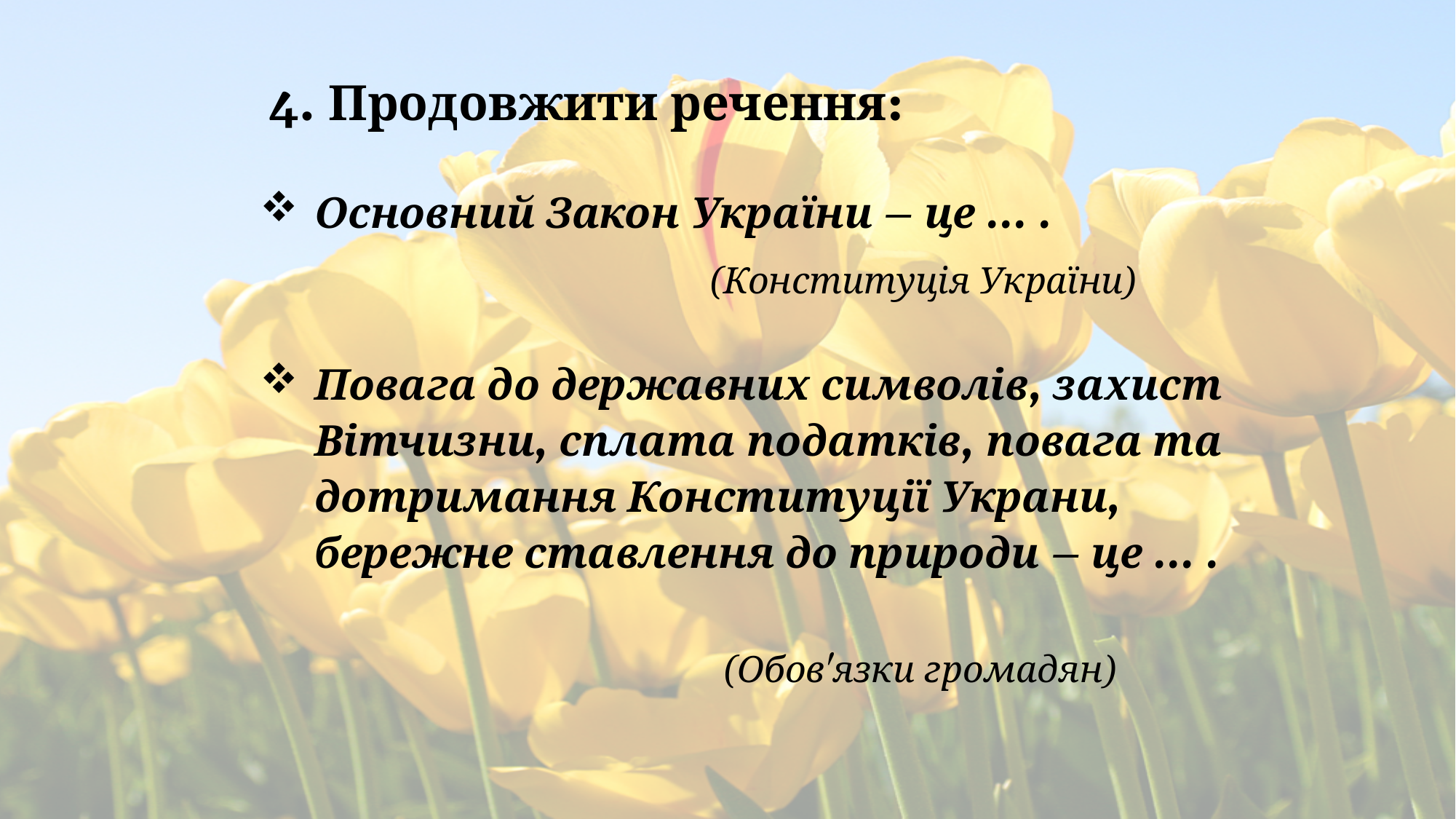

4. Продовжити речення:
Основний Закон України – це ... .
(Конституція України)
Повага до державних символів, захист Вітчизни, сплата податків, повага та дотримання Конституції Украни, бережне ставлення до природи – це ... .
(Обов'язки громадян)